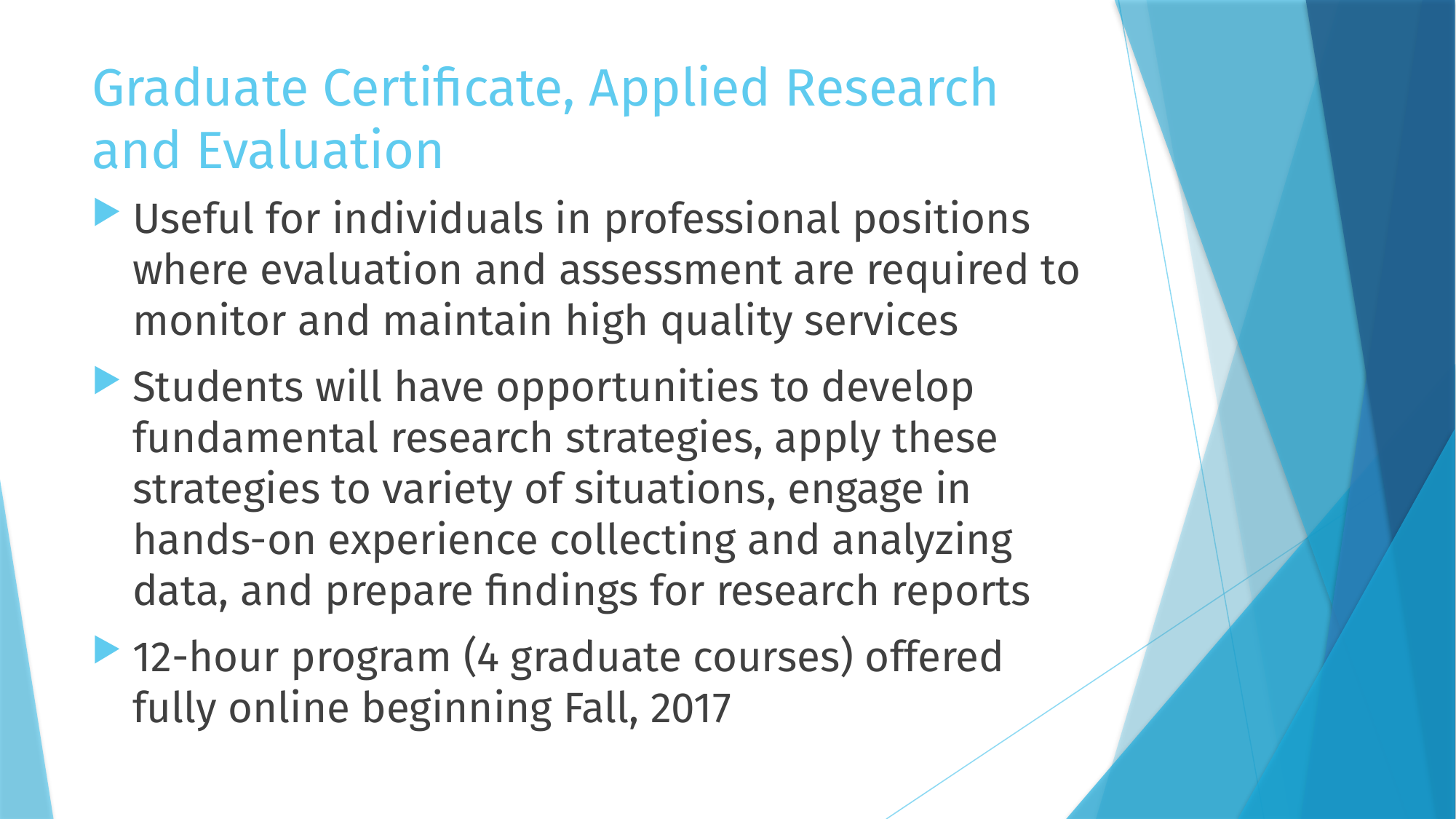

# Graduate Certificate, Applied Research and Evaluation
Useful for individuals in professional positions where evaluation and assessment are required to monitor and maintain high quality services
Students will have opportunities to develop fundamental research strategies, apply these strategies to variety of situations, engage in hands-on experience collecting and analyzing data, and prepare findings for research reports
12-hour program (4 graduate courses) offered fully online beginning Fall, 2017